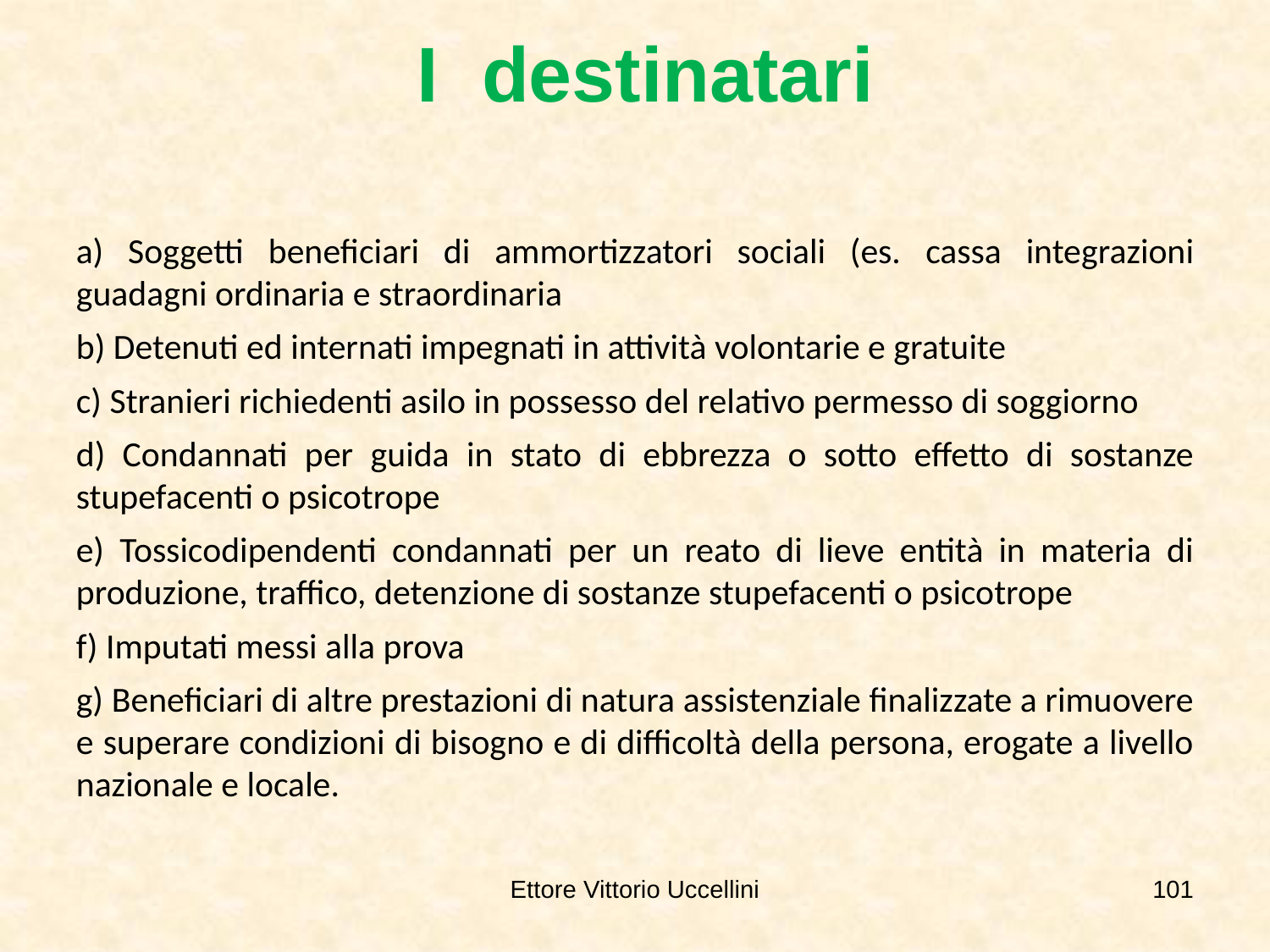

I  destinatari
a) Soggetti beneficiari di ammortizzatori sociali (es. cassa integrazioni guadagni ordinaria e straordinaria
b) Detenuti ed internati impegnati in attività volontarie e gratuite
c) Stranieri richiedenti asilo in possesso del relativo permesso di soggiorno
d) Condannati per guida in stato di ebbrezza o sotto effetto di sostanze stupefacenti o psicotrope
e) Tossicodipendenti condannati per un reato di lieve entità in materia di produzione, traffico, detenzione di sostanze stupefacenti o psicotrope
f) Imputati messi alla prova
g) Beneficiari di altre prestazioni di natura assistenziale finalizzate a rimuovere e superare condizioni di bisogno e di difficoltà della persona, erogate a livello nazionale e locale.
Ettore Vittorio Uccellini
101